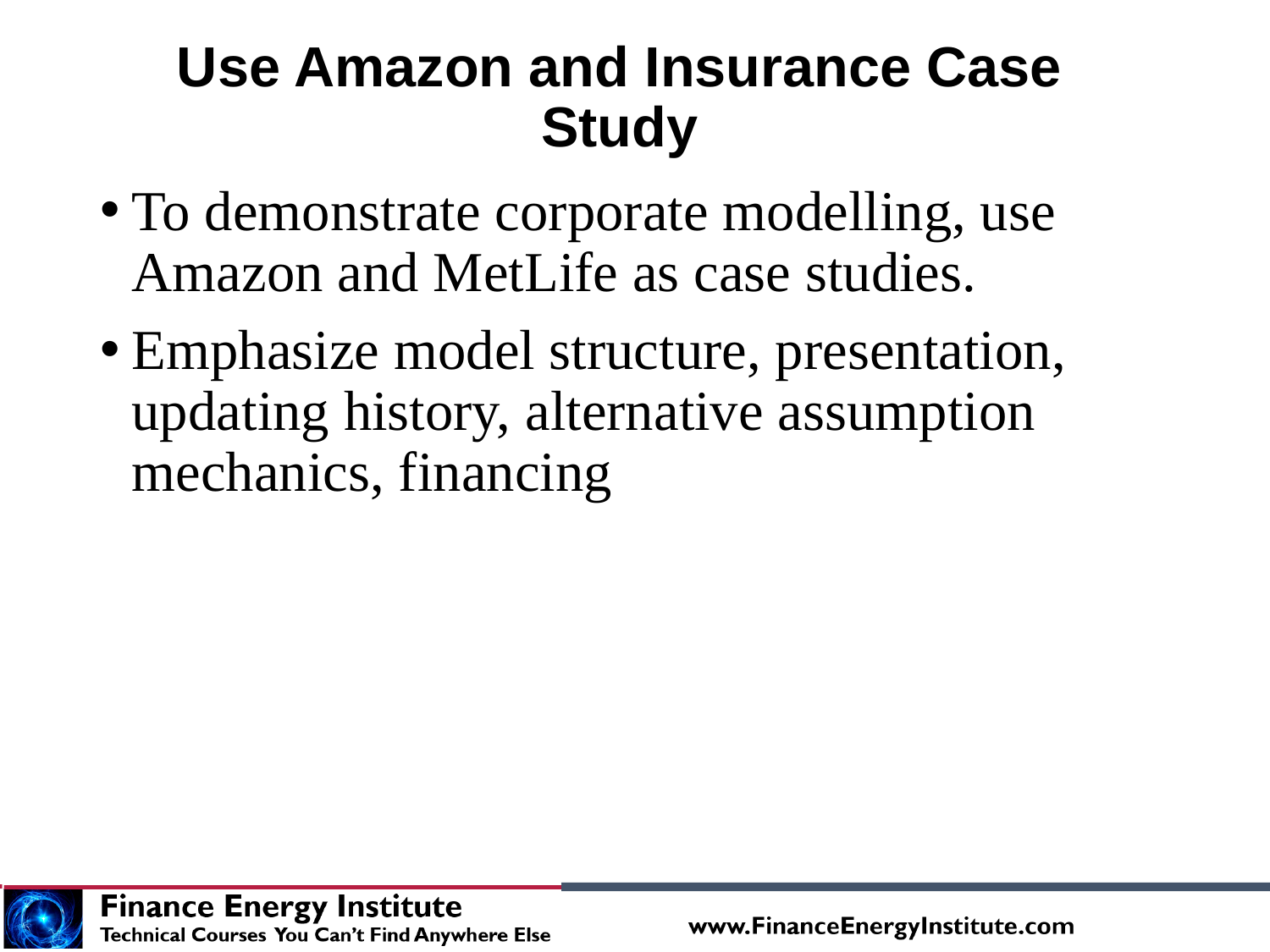

# Use Amazon and Insurance Case Study
To demonstrate corporate modelling, use Amazon and MetLife as case studies.
Emphasize model structure, presentation, updating history, alternative assumption mechanics, financing